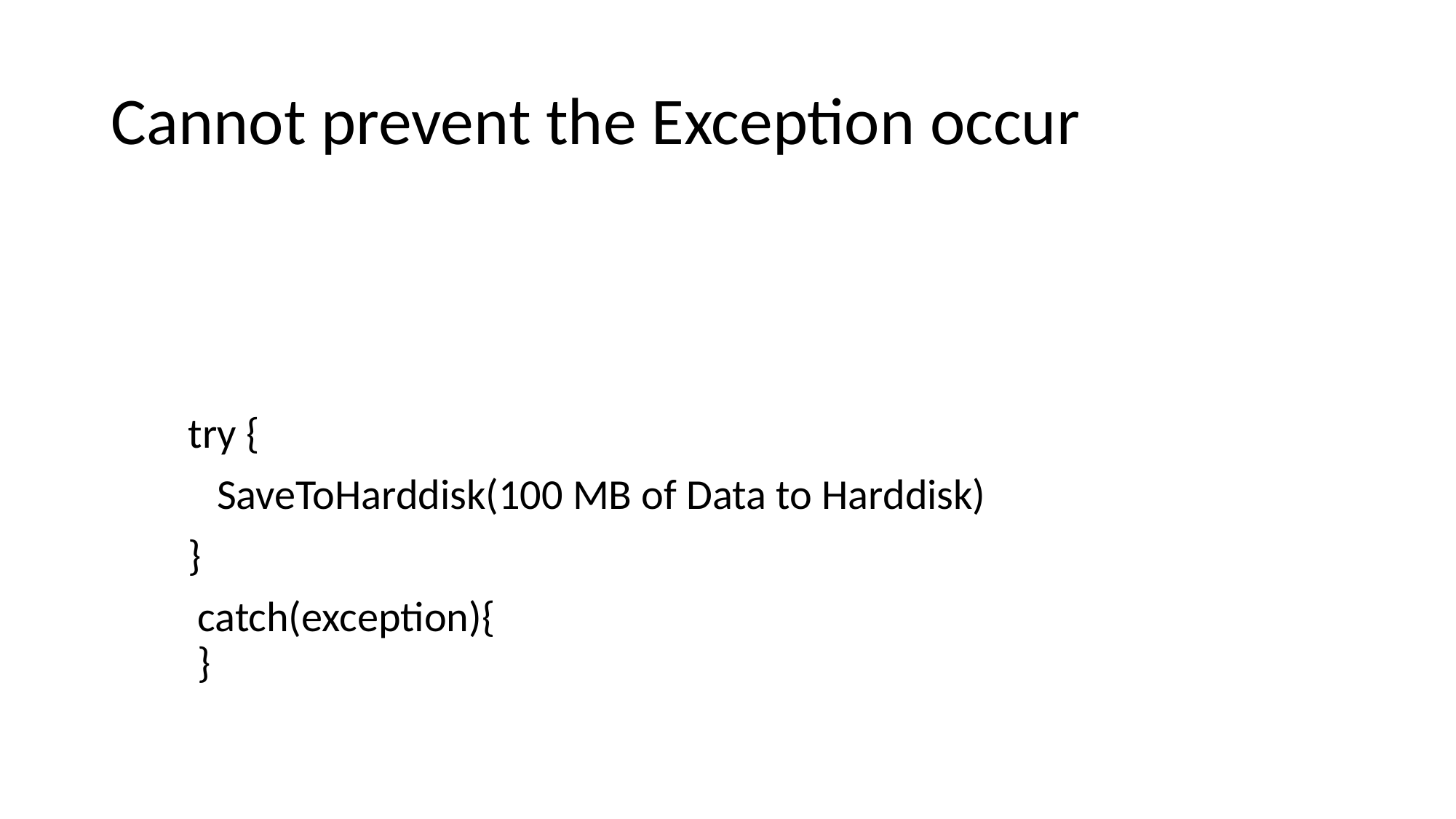

# Cannot prevent the Exception occur

        try {
           SaveToHarddisk(100 MB of Data to Harddisk)
        }
         catch(exception){
         }